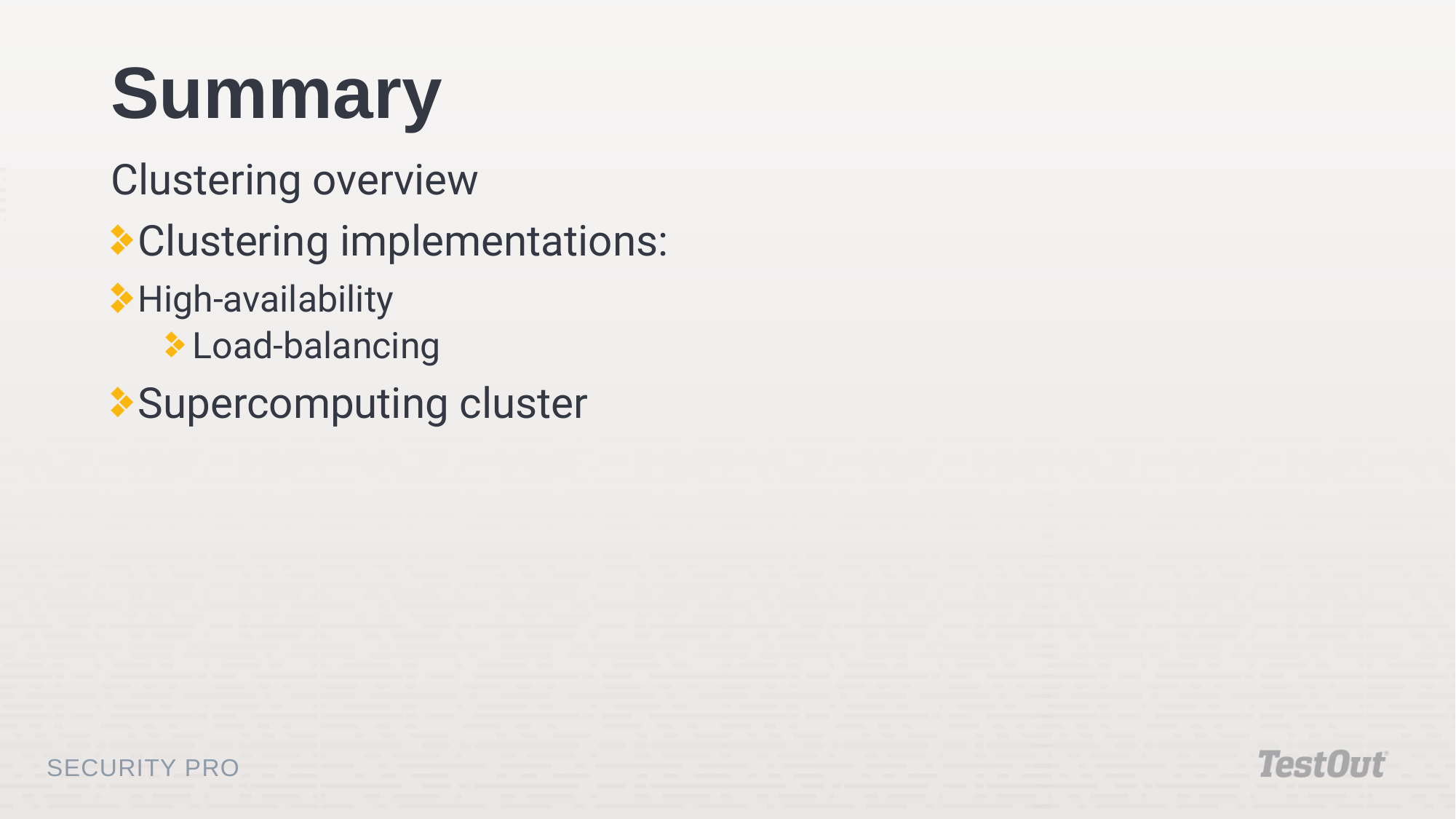

# Summary
Clustering overview
Clustering implementations:
High-availability
Load-balancing
Supercomputing cluster
Security Pro